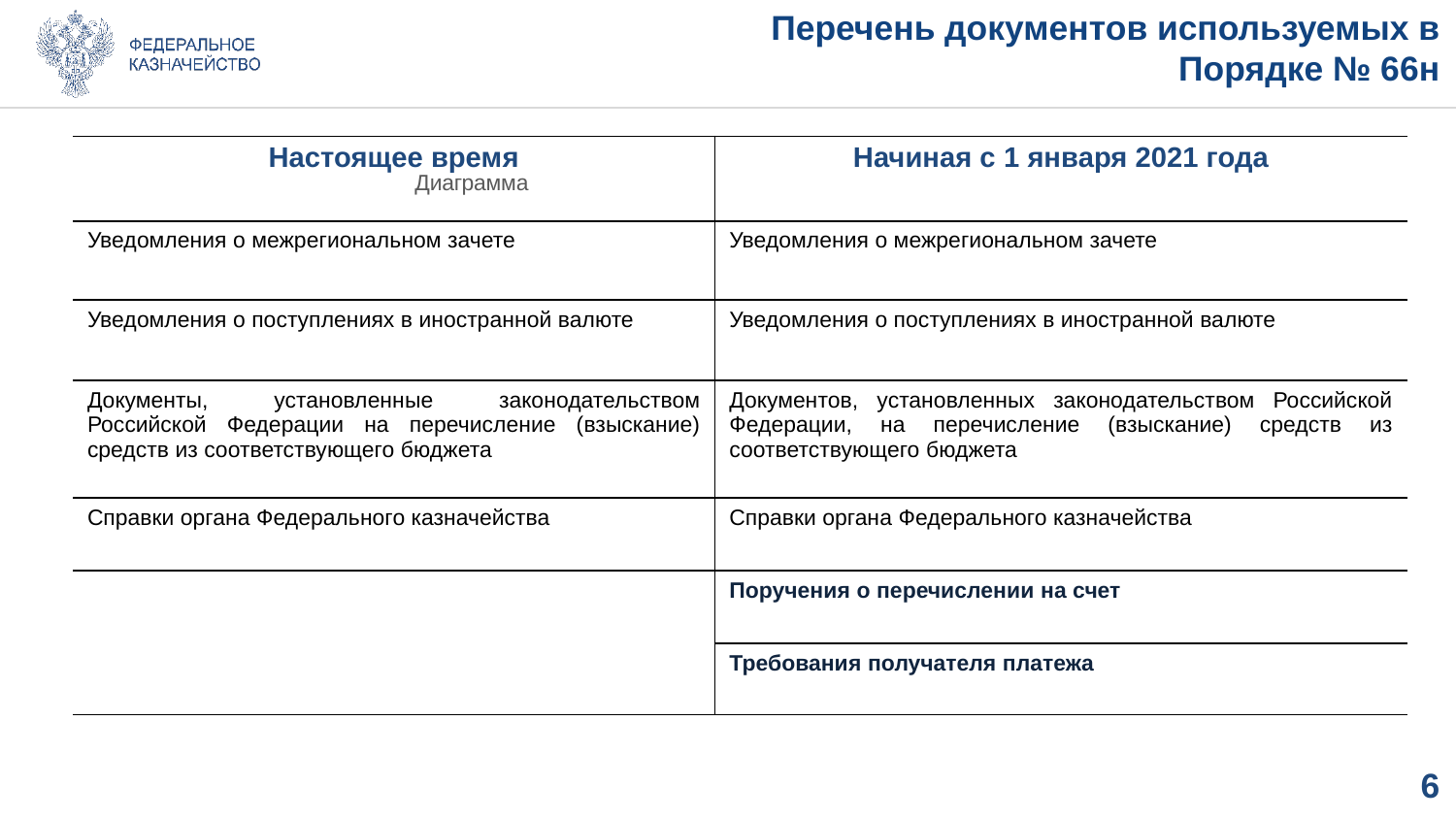

# Перечень документов используемых в Порядке № 66н
| Настоящее время | Начиная с 1 января 2021 года |
| --- | --- |
| Уведомления о межрегиональном зачете | Уведомления о межрегиональном зачете |
| Уведомления о поступлениях в иностранной валюте | Уведомления о поступлениях в иностранной валюте |
| Документы, установленные законодательством Российской Федерации на перечисление (взыскание) средств из соответствующего бюджета | Документов, установленных законодательством Российской Федерации, на перечисление (взыскание) средств из соответствующего бюджета |
| Справки органа Федерального казначейства | Справки органа Федерального казначейства |
|  | Поручения о перечислении на счет |
|  | Требования получателя платежа |

### Chart: Диаграмма

| Category |
|---|
6